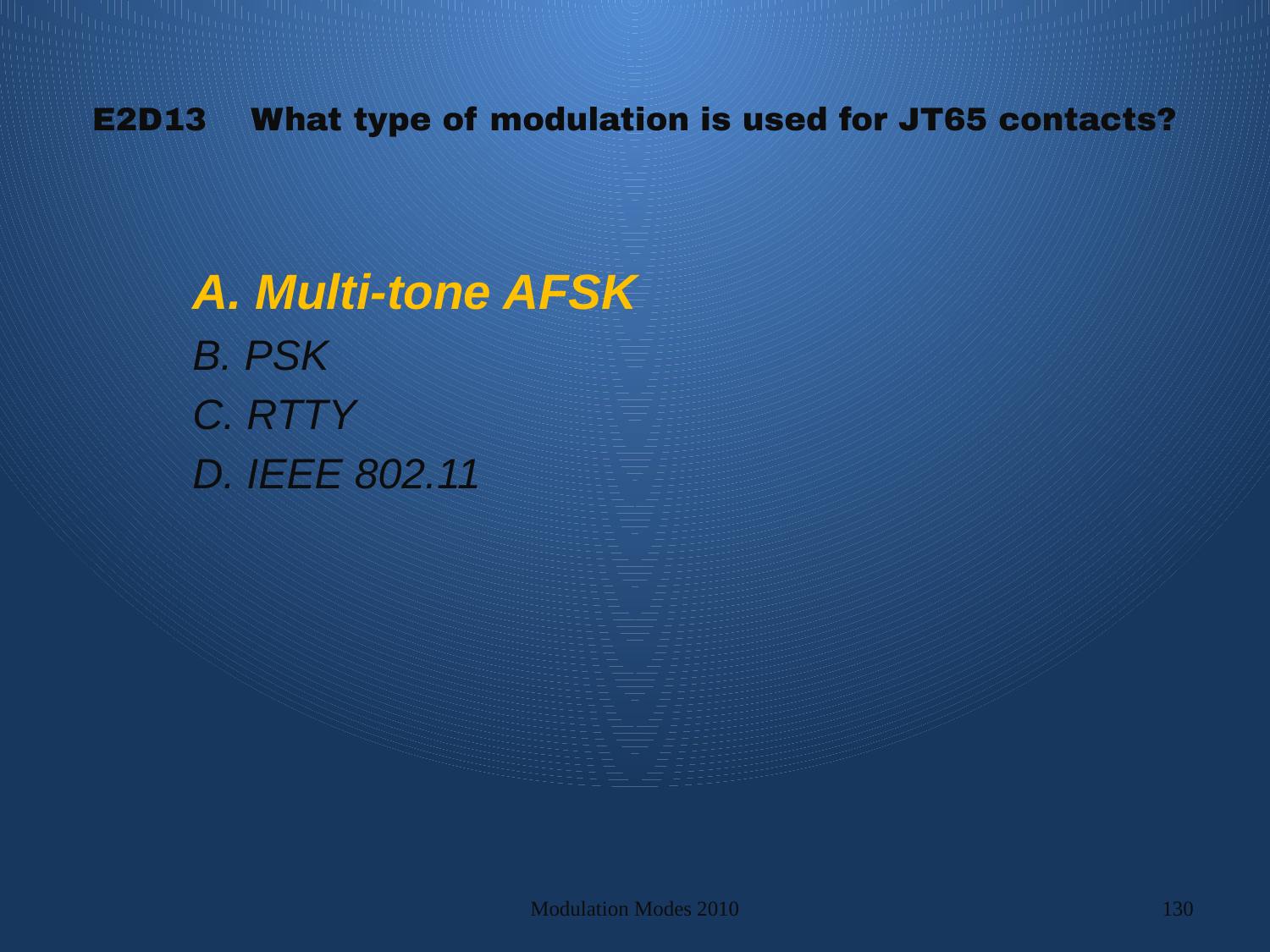

# E2D13    What type of modulation is used for JT65 contacts?
A. Multi-tone AFSK
B. PSK
C. RTTY
D. IEEE 802.11

Modulation Modes 2010
130